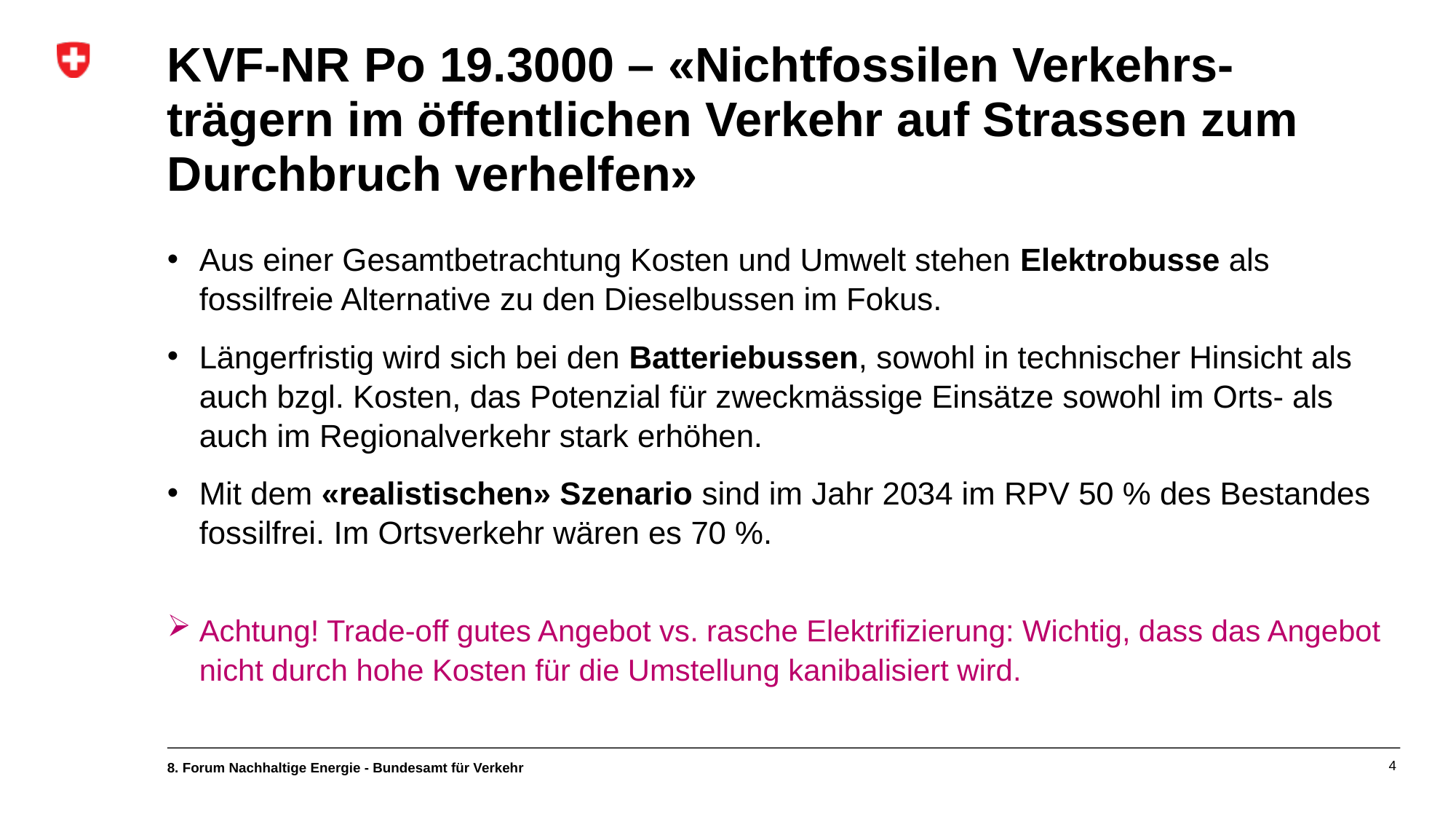

# KVF-NR Po 19.3000 – «Nichtfossilen Verkehrs-trägern im öffentlichen Verkehr auf Strassen zum Durchbruch verhelfen»
Aus einer Gesamtbetrachtung Kosten und Umwelt stehen Elektrobusse als fossilfreie Alternative zu den Dieselbussen im Fokus.
Längerfristig wird sich bei den Batteriebussen, sowohl in technischer Hinsicht als auch bzgl. Kosten, das Potenzial für zweckmässige Einsätze sowohl im Orts- als auch im Regionalverkehr stark erhöhen.
Mit dem «realistischen» Szenario sind im Jahr 2034 im RPV 50 % des Bestandes fossilfrei. Im Ortsverkehr wären es 70 %.
Achtung! Trade-off gutes Angebot vs. rasche Elektrifizierung: Wichtig, dass das Angebot nicht durch hohe Kosten für die Umstellung kanibalisiert wird.

8. Forum Nachhaltige Energie - Bundesamt für Verkehr
4